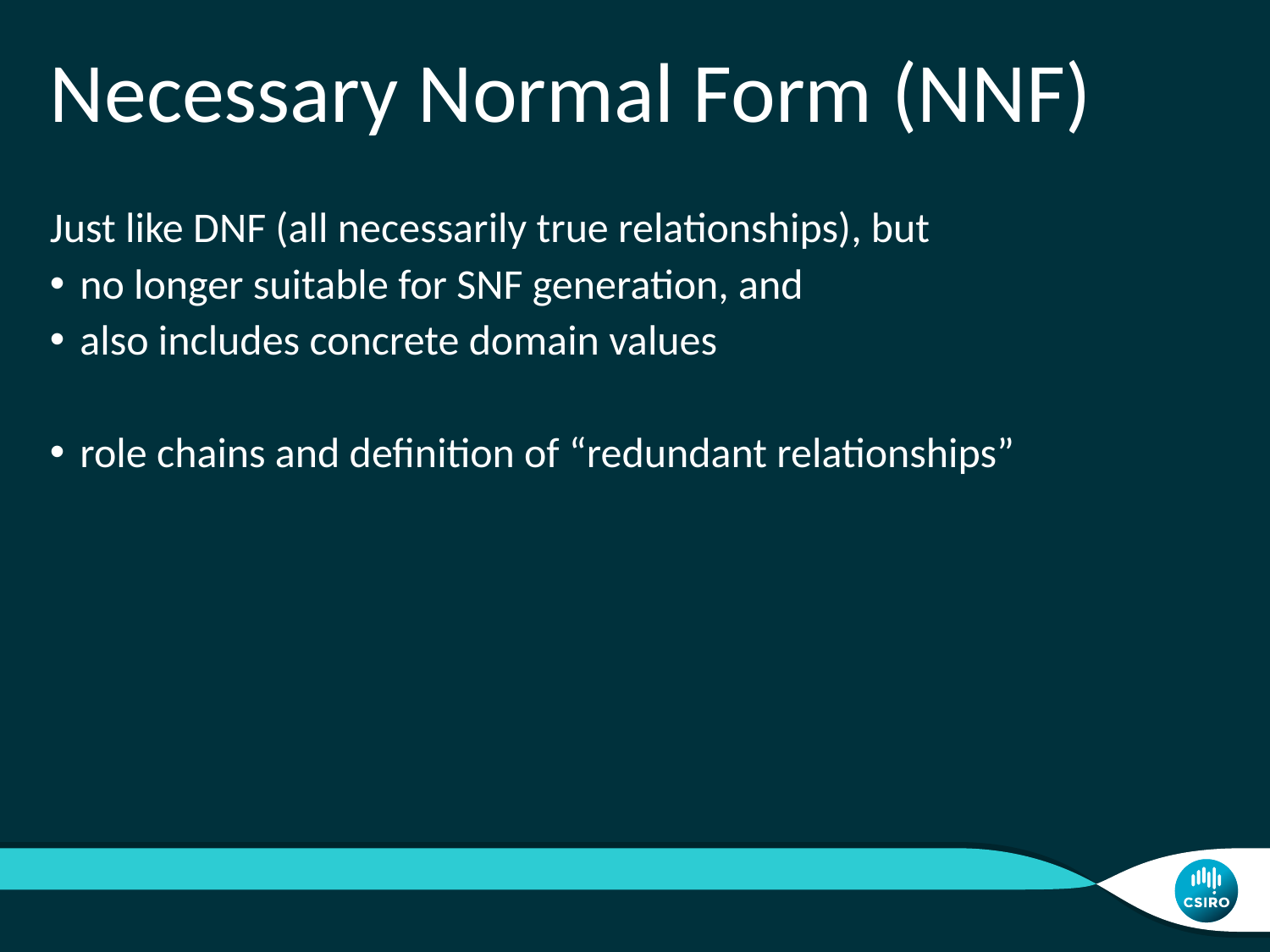

# Necessary Normal Form (NNF)
Just like DNF (all necessarily true relationships), but
no longer suitable for SNF generation, and
also includes concrete domain values

role chains and definition of “redundant relationships”